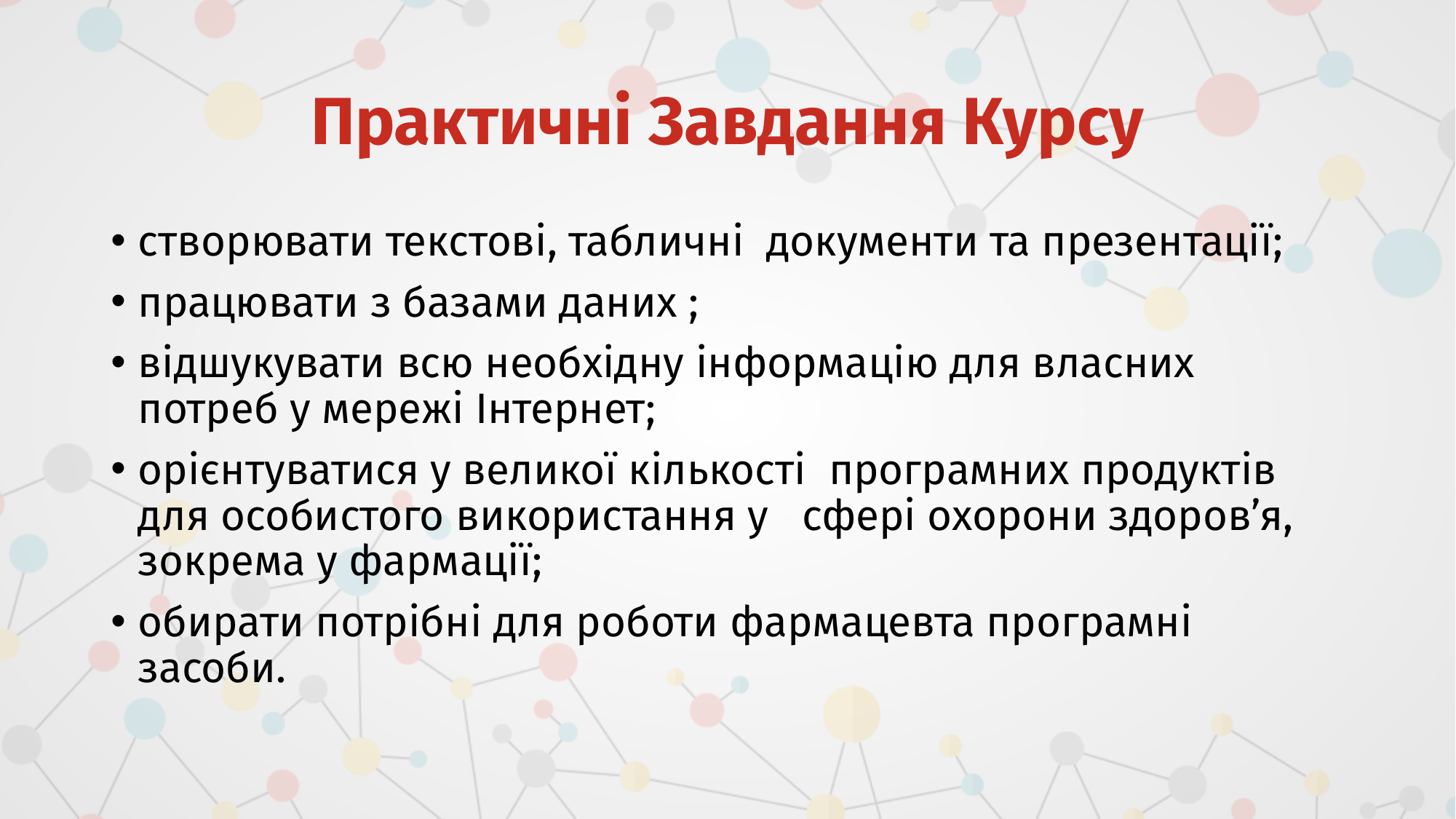

# Практичні Завдання Курсу
створювати текстові, табличні  документи та презентації;
працювати з базами даних ;
відшукувати всю необхідну інформацію для власних потреб у мережі Інтернет;
орієнтуватися у великої кількості  програмних продуктів для особистого використання у   сфері охорони здоров’я, зокрема у фармації;
обирати потрібні для роботи фармацевта програмні засоби.